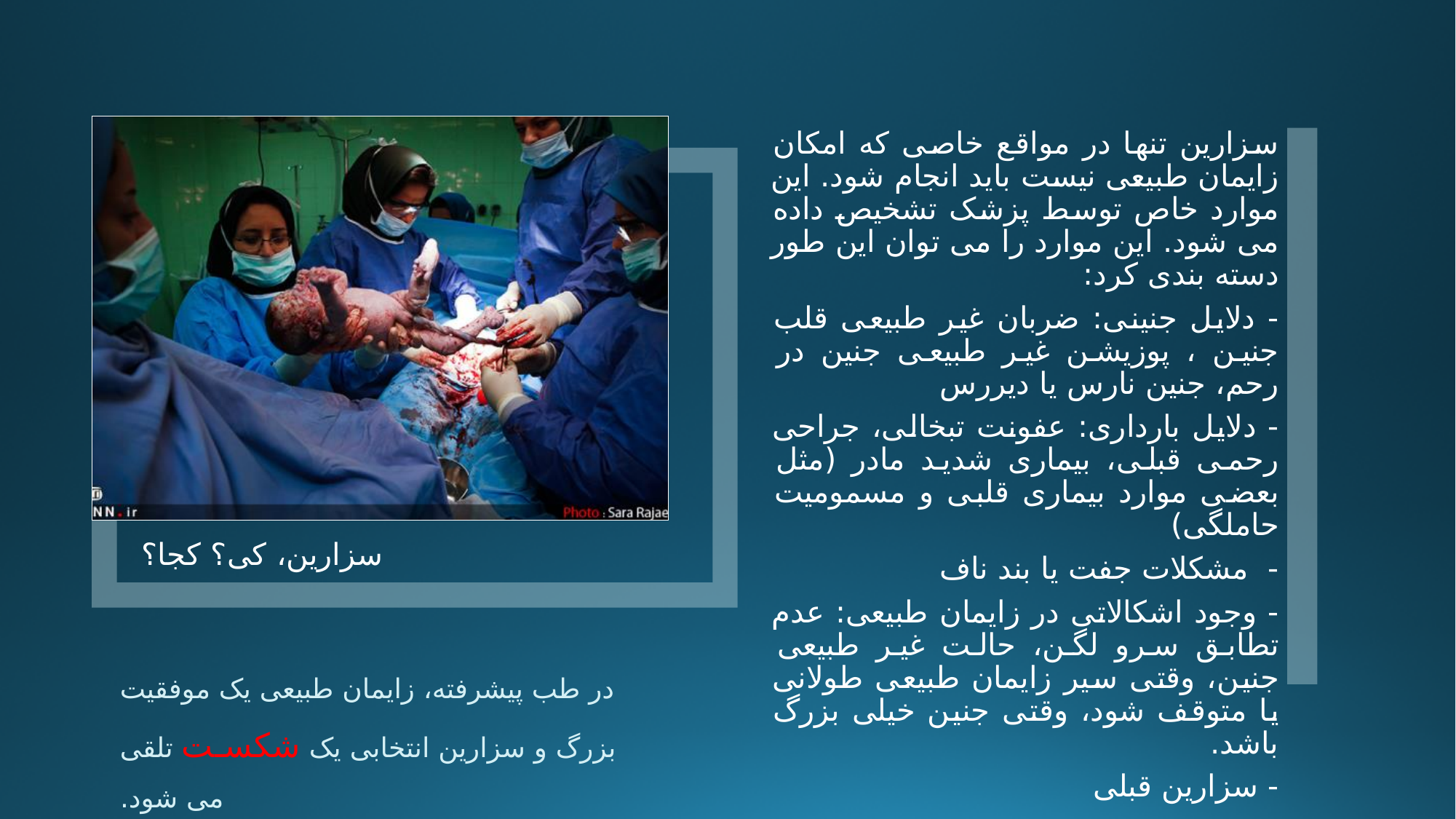

سزارین، کی؟ کجا؟
سزارین تنها در مواقع خاصی که امکان زایمان طبیعی نیست باید انجام شود. این موارد خاص توسط پزشک تشخیص داده می شود. این موارد را می توان این طور دسته بندی کرد:
- دلایل جنینی: ضربان غیر طبیعی قلب جنین ، پوزیشن غیر طبیعی جنین در رحم، جنین نارس یا دیررس
- دلایل بارداری: عفونت تبخالی، جراحی رحمی قبلی، بیماری شدید مادر (مثل بعضی موارد بیماری قلبی و مسمومیت حاملگی)
-  مشکلات جفت یا بند ناف
- وجود اشکالاتی در زایمان طبیعی: عدم تطابق سرو لگن، حالت غیر طبیعی جنین، وقتی سیر زایمان طبیعی طولانی یا متوقف شود، وقتی جنین خیلی بزرگ باشد.
- سزارین قبلی
در طب پیشرفته، زایمان طبیعی یک موفقیت بزرگ و سزارین انتخابی یک شکسـت تلقی می شود.